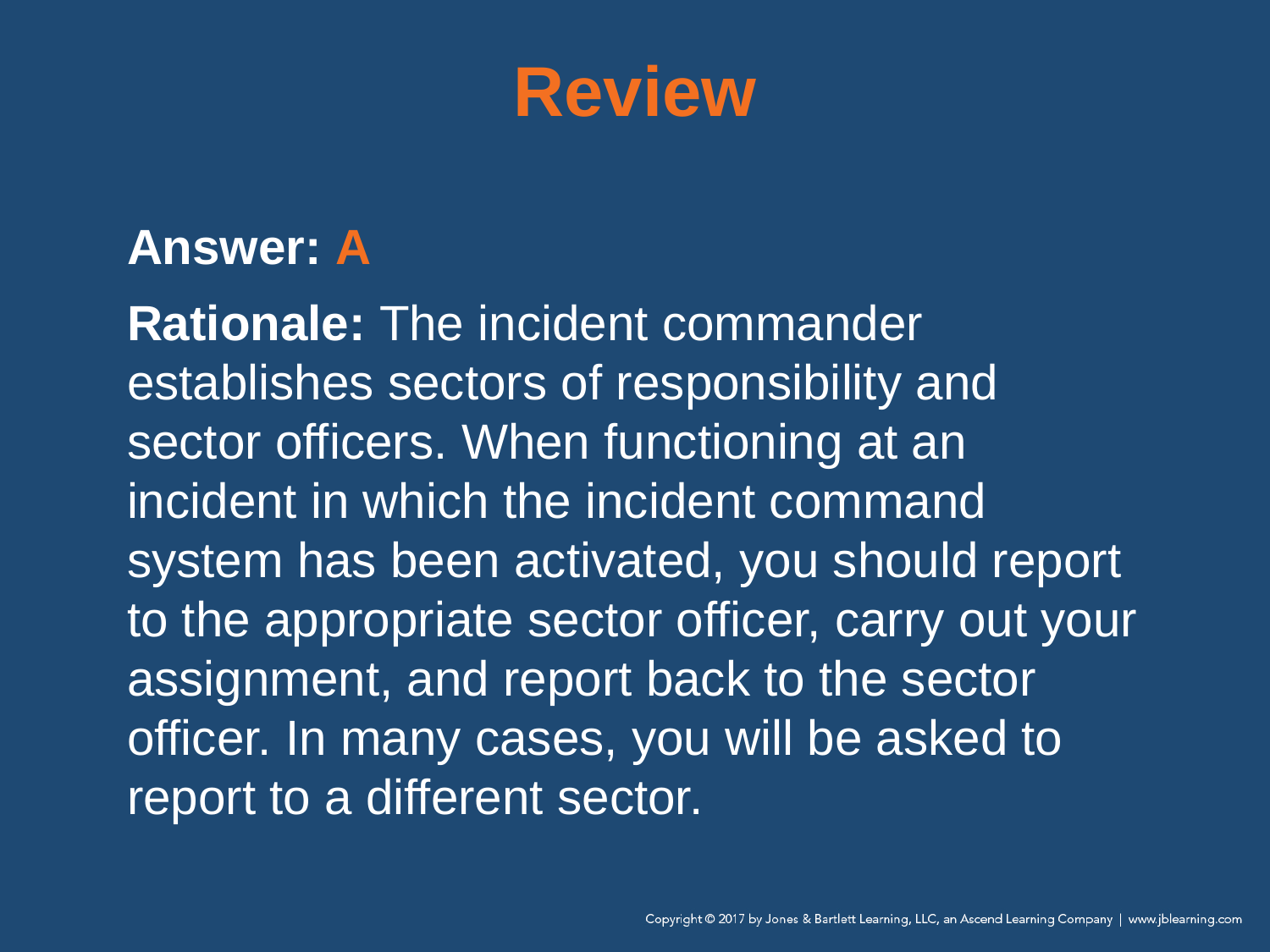

# Review
Answer: A
Rationale: The incident commander establishes sectors of responsibility and sector officers. When functioning at an incident in which the incident command system has been activated, you should report to the appropriate sector officer, carry out your assignment, and report back to the sector officer. In many cases, you will be asked to report to a different sector.